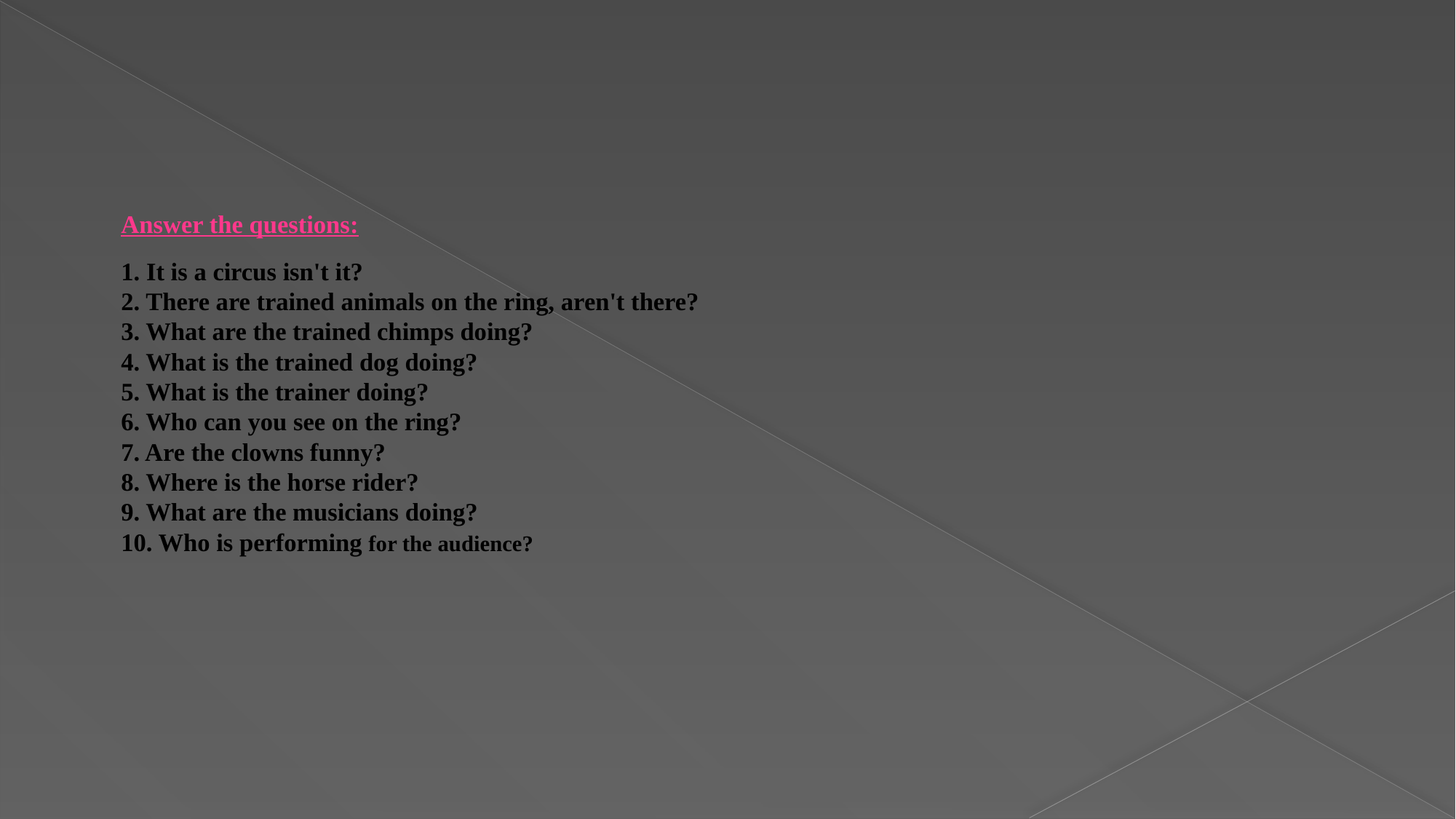

# Answer the questions: 1. It is a circus isn't it? 2. There are trained animals on the ring, aren't there? 3. What are the trained chimps doing? 4. What is the trained dog doing? 5. What is the trainer doing? 6. Who can you see on the ring? 7. Are the clowns funny? 8. Where is the horse rider? 9. What are the musicians doing? 10. Who is performing for the audience?